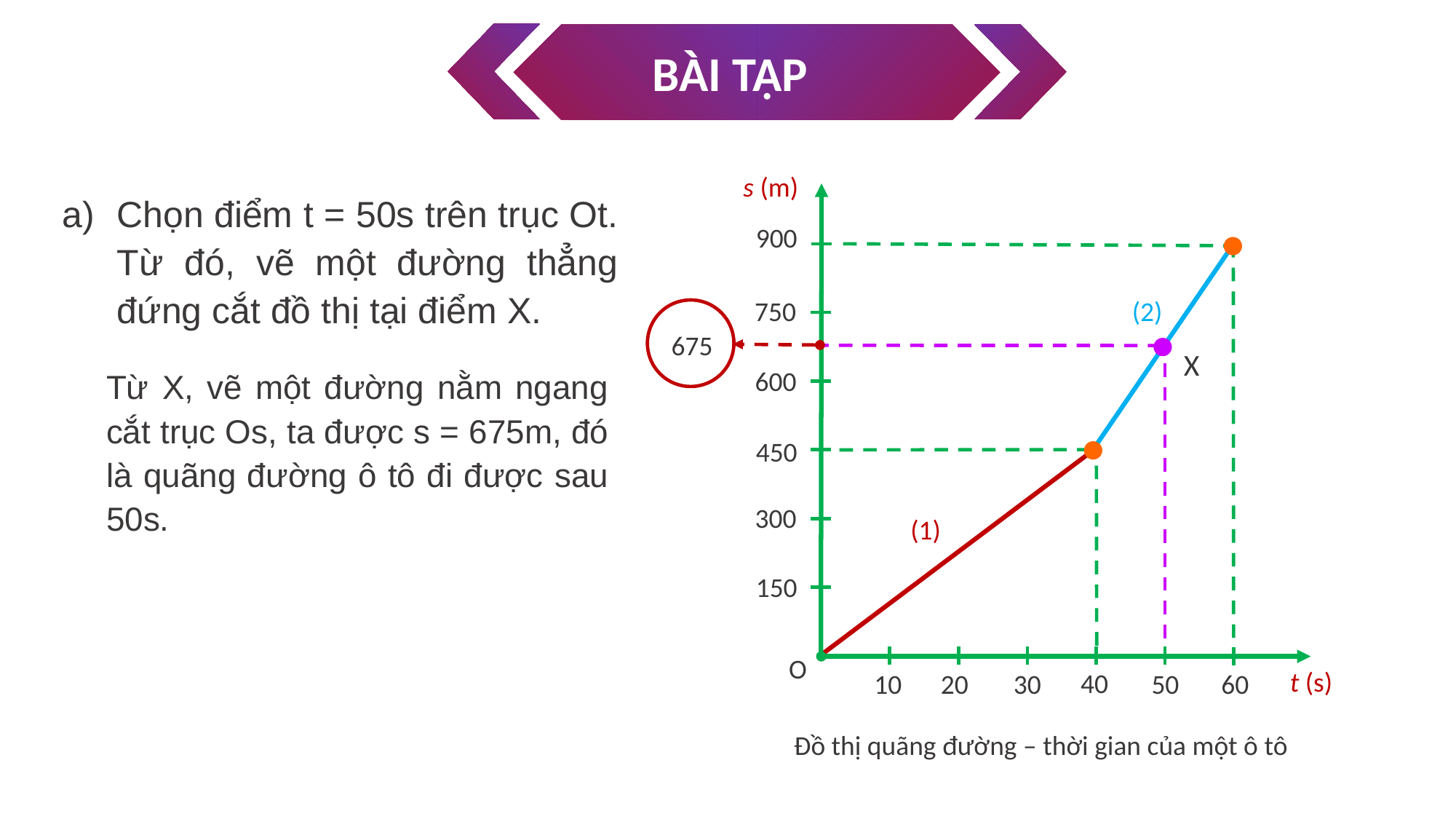

BÀI TẬP

s (m)
900
750

(2)
(1)
10
20
40
30
50
60
t (s)
600
450

300
150
O

Chọn điểm t = 50s trên trục Ot. Từ đó, vẽ một đường thẳng đứng cắt đồ thị tại điểm X.

675

X
Từ X, vẽ một đường nằm ngang cắt trục Os, ta được s = 675m, đó là quãng đường ô tô đi được sau 50s.
Đồ thị quãng đường – thời gian của một ô tô